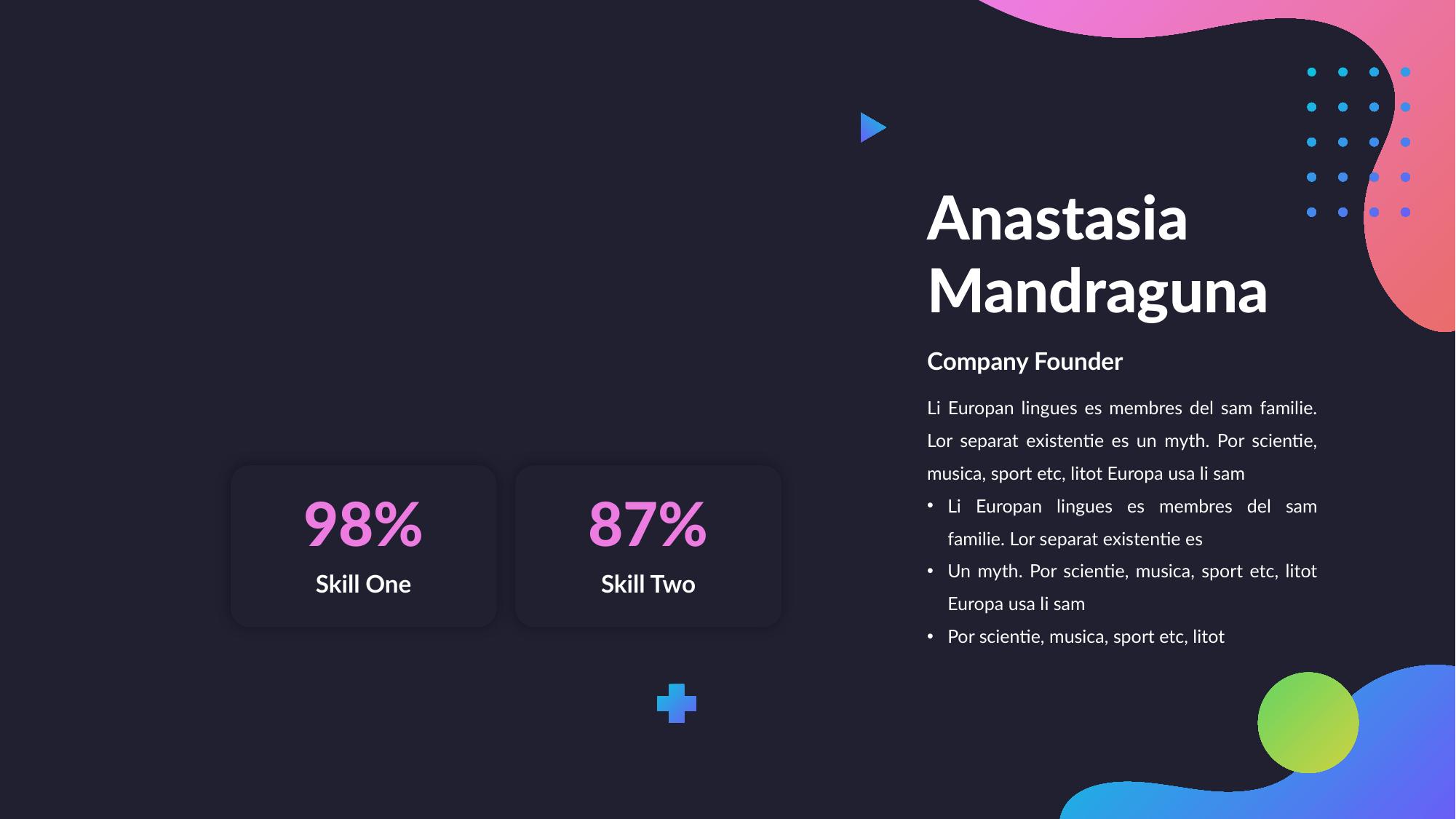

Anastasia Mandraguna
Company Founder
Li Europan lingues es membres del sam familie. Lor separat existentie es un myth. Por scientie, musica, sport etc, litot Europa usa li sam
Li Europan lingues es membres del sam familie. Lor separat existentie es
Un myth. Por scientie, musica, sport etc, litot Europa usa li sam
Por scientie, musica, sport etc, litot

98%
87%
Skill One
Skill Two